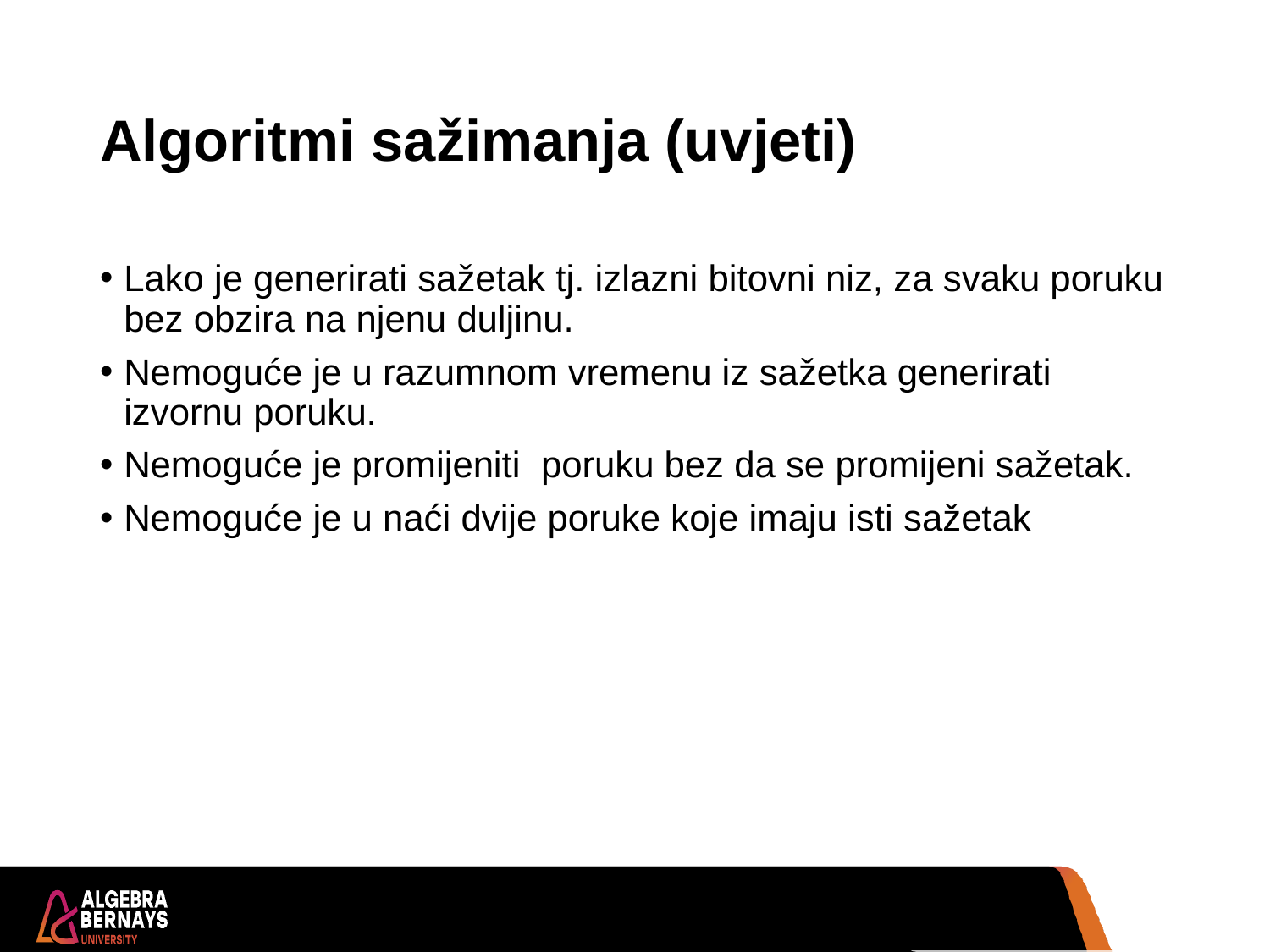

# Algoritmi sažimanja (uvjeti)
Lako je generirati sažetak tj. izlazni bitovni niz, za svaku poruku bez obzira na njenu duljinu.
Nemoguće je u razumnom vremenu iz sažetka generirati izvornu poruku.
Nemoguće je promijeniti  poruku bez da se promijeni sažetak.
Nemoguće je u naći dvije poruke koje imaju isti sažetak